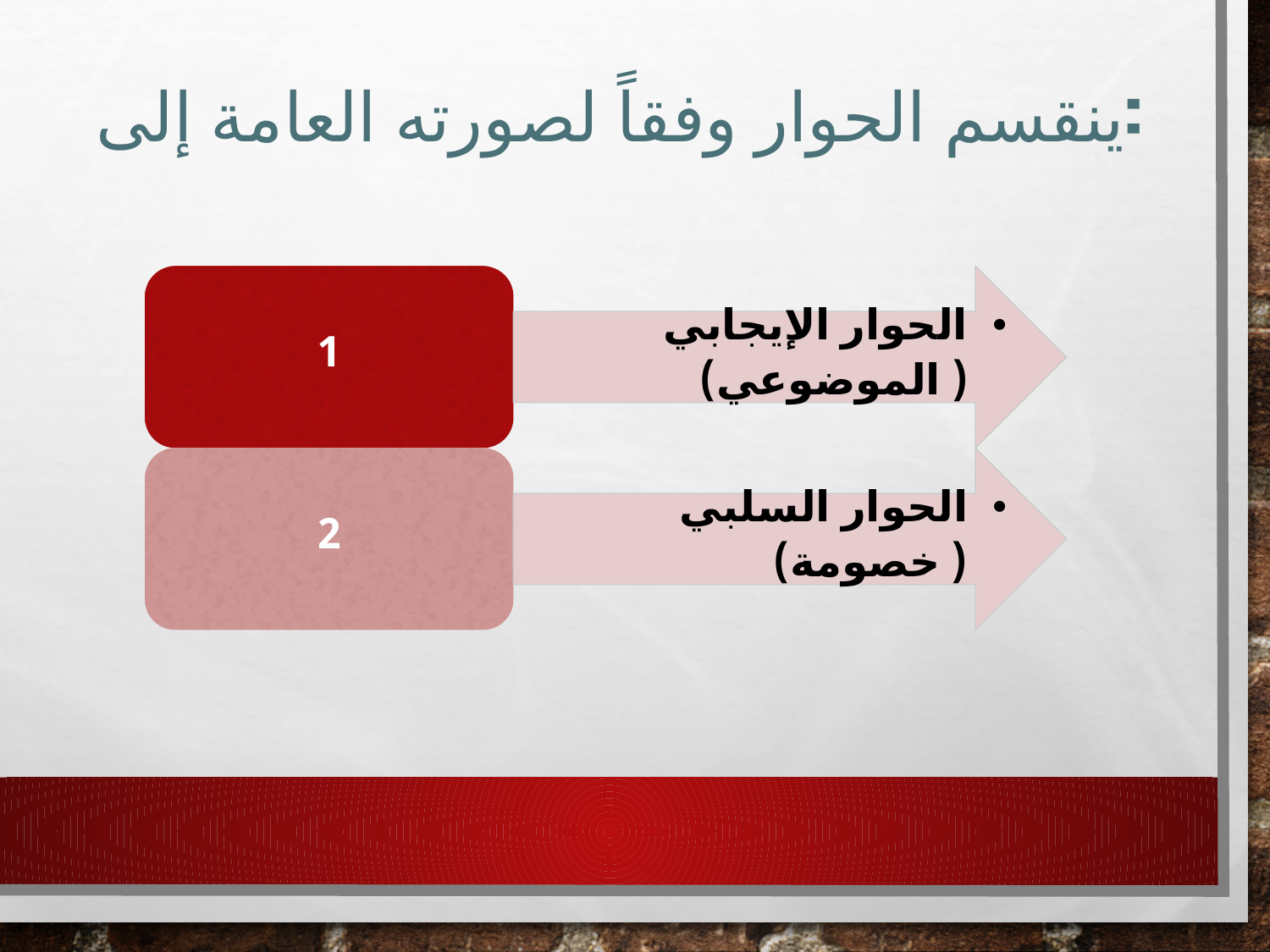

# ينقسم الحوار وفقاً لصورته العامة إلى:
1
2
الحوار السلبي  ( خصومة)